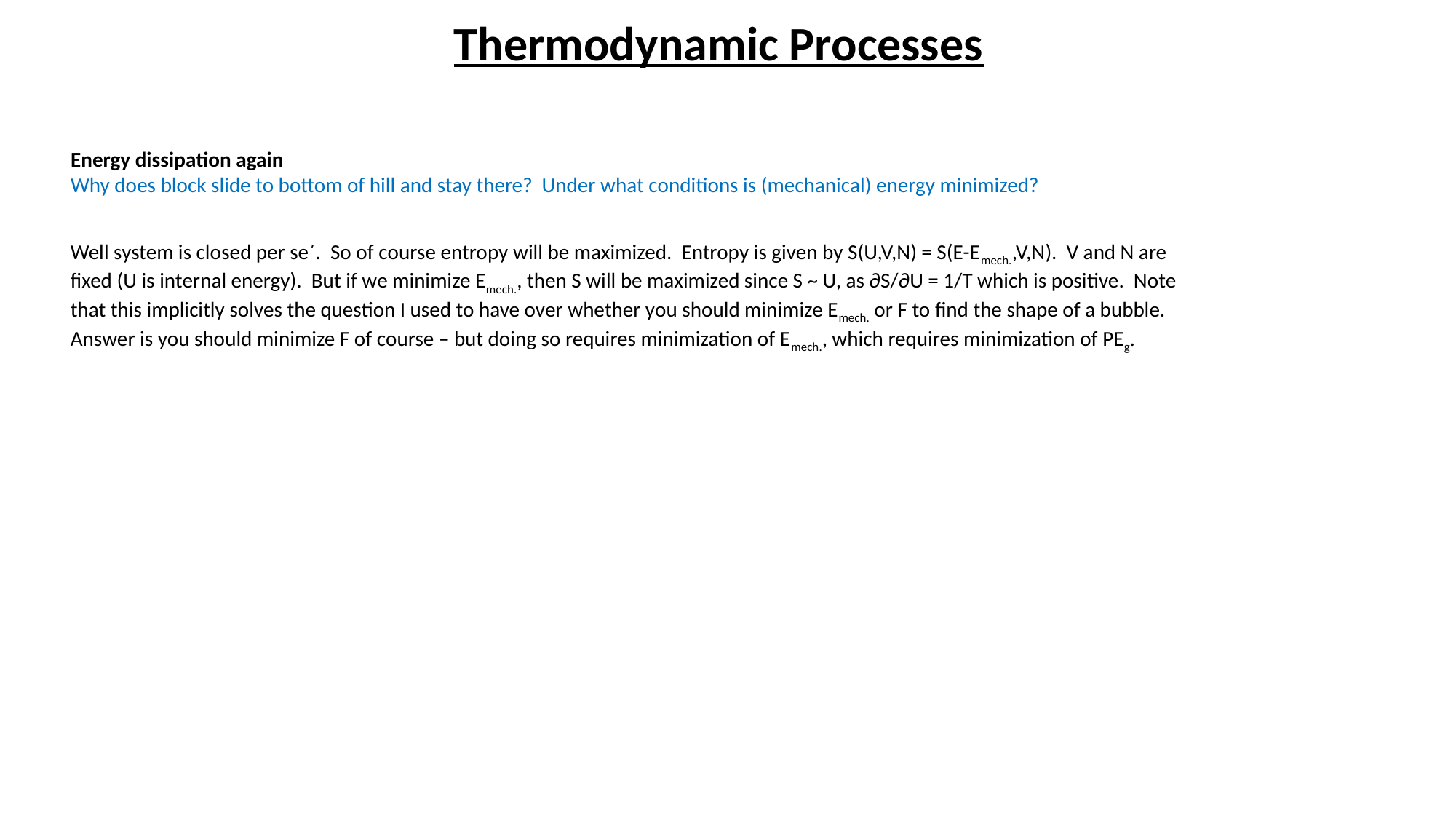

Thermodynamic Processes

Energy dissipation again
Why does block slide to bottom of hill and stay there?  Under what conditions is (mechanical) energy minimized?
Well system is closed per se´.  So of course entropy will be maximized.  Entropy is given by S(U,V,N) = S(E-Emech.,V,N).  V and N are fixed (U is internal energy).  But if we minimize Emech., then S will be maximized since S ~ U, as ∂S/∂U = 1/T which is positive.  Note that this implicitly solves the question I used to have over whether you should minimize Emech. or F to find the shape of a bubble.  Answer is you should minimize F of course – but doing so requires minimization of Emech., which requires minimization of PEg.